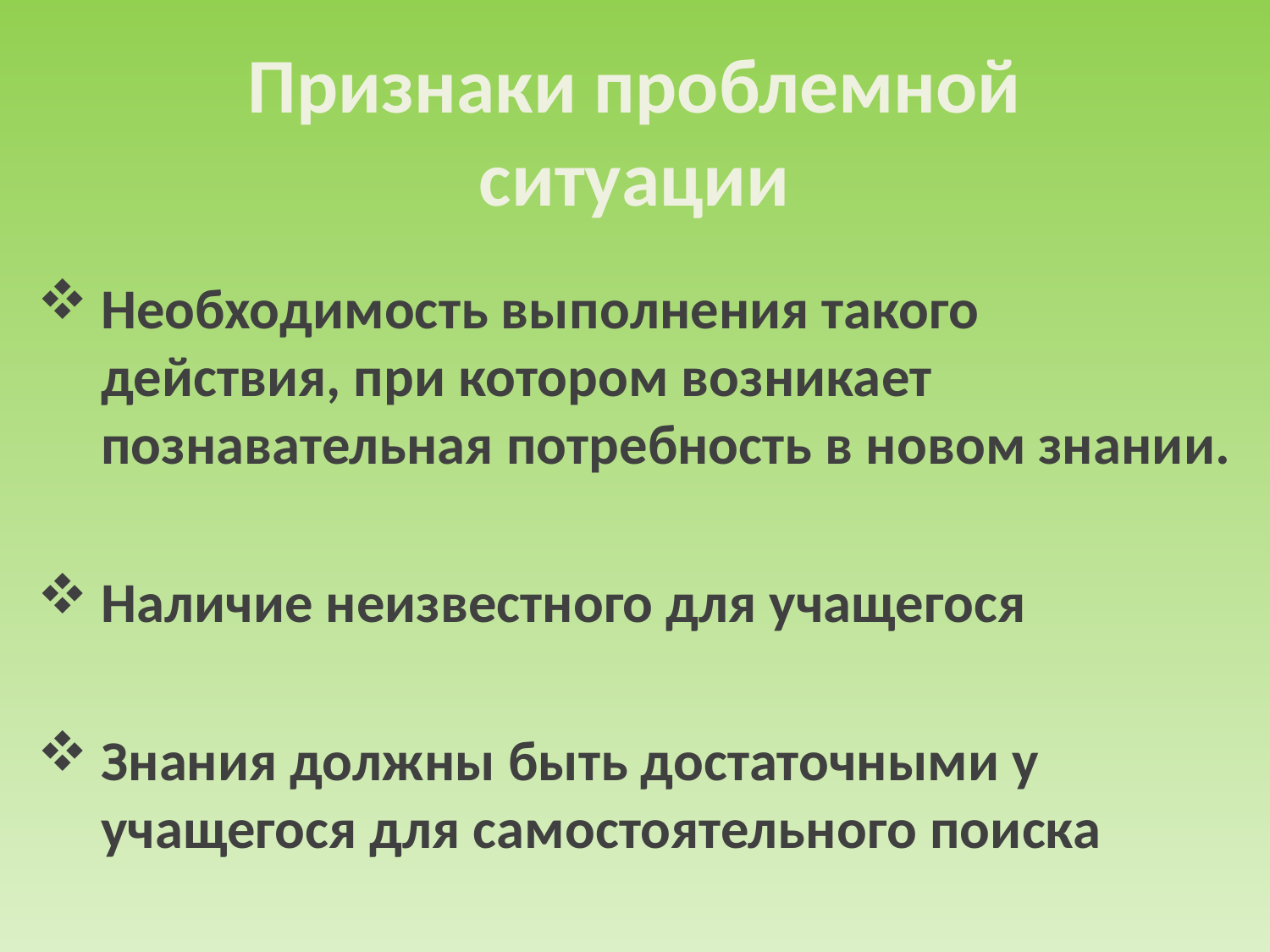

# Признаки проблемной ситуации
Необходимость выполнения такого действия, при котором возникает познавательная потребность в новом знании.

Наличие неизвестного для учащегося

Знания должны быть достаточными у учащегося для самостоятельного поиска